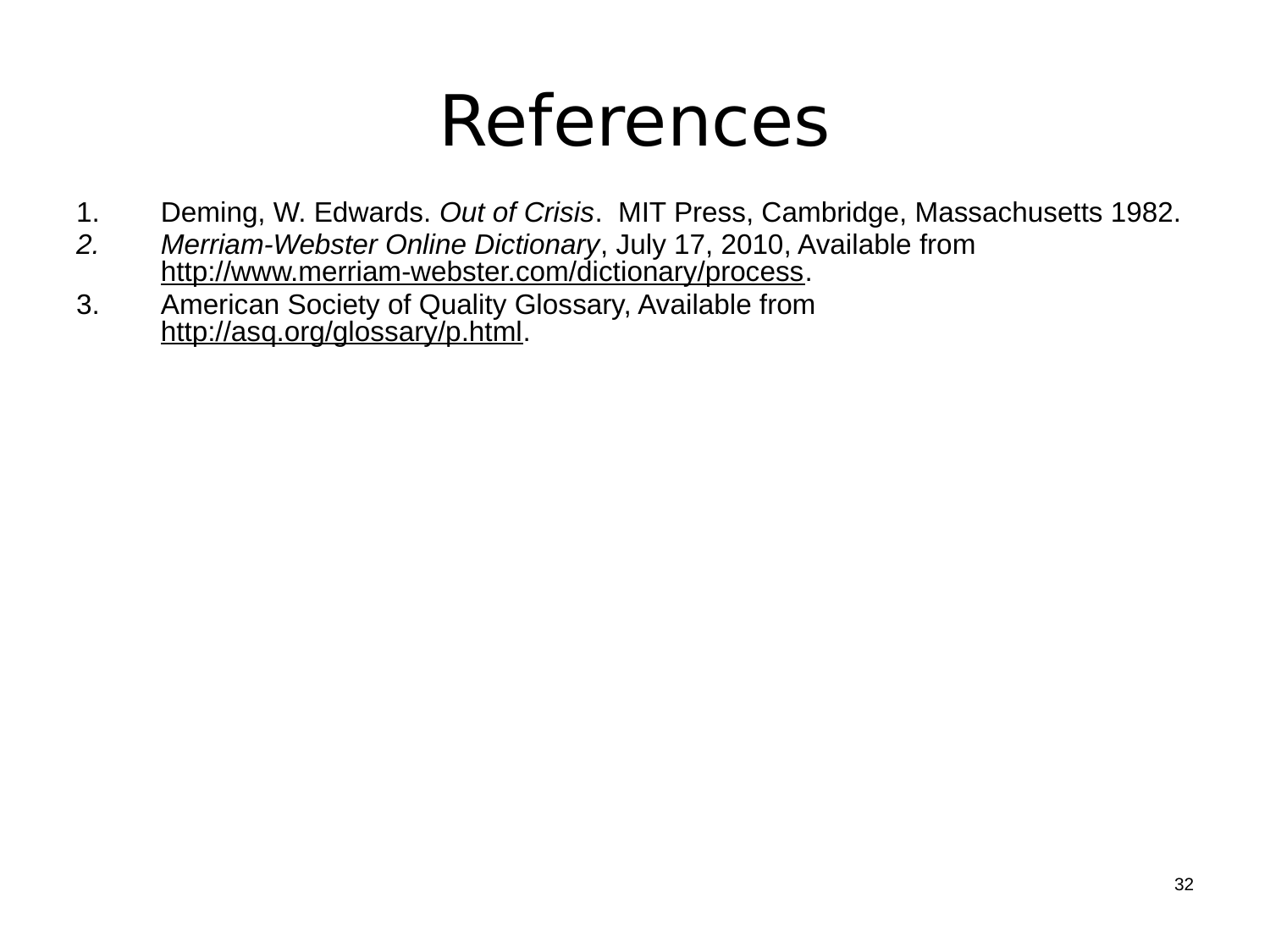

# References
Deming, W. Edwards. Out of Crisis.  MIT Press, Cambridge, Massachusetts 1982.
Merriam-Webster Online Dictionary, July 17, 2010, Available from http://www.merriam-webster.com/dictionary/process.
American Society of Quality Glossary, Available from  http://asq.org/glossary/p.html.

32